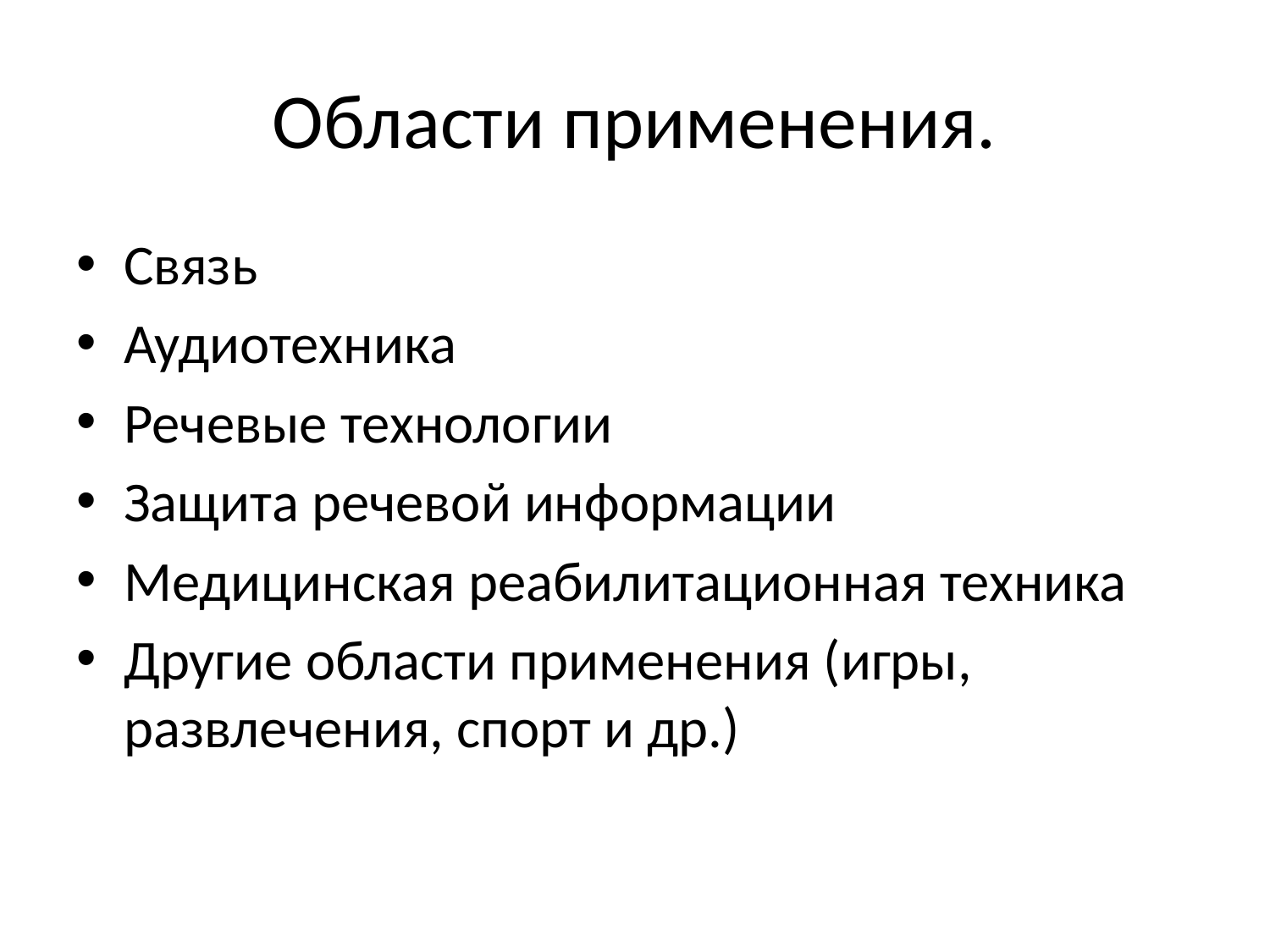

# Области применения.
Связь
Аудиотехника
Речевые технологии
Защита речевой информации
Медицинская реабилитационная техника
Другие области применения (игры, развлечения, спорт и др.)